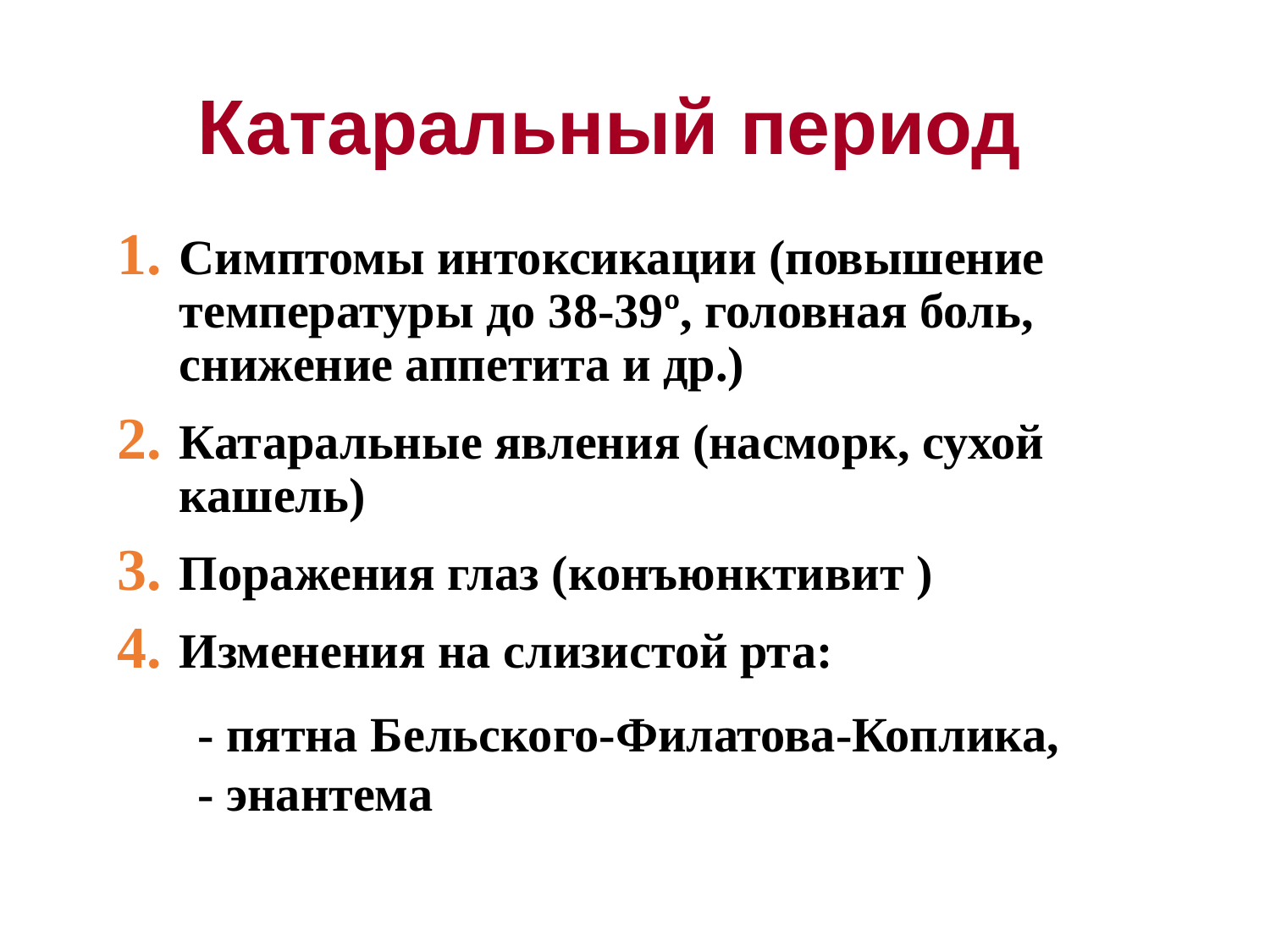

Катаральный период
Симптомы интоксикации (повышение температуры до 38-39º, головная боль, снижение аппетита и др.)
Катаральные явления (насморк, сухой кашель)
Поражения глаз (конъюнктивит )
Изменения на слизистой рта:
- пятна Бельского-Филатова-Коплика,
- энантема